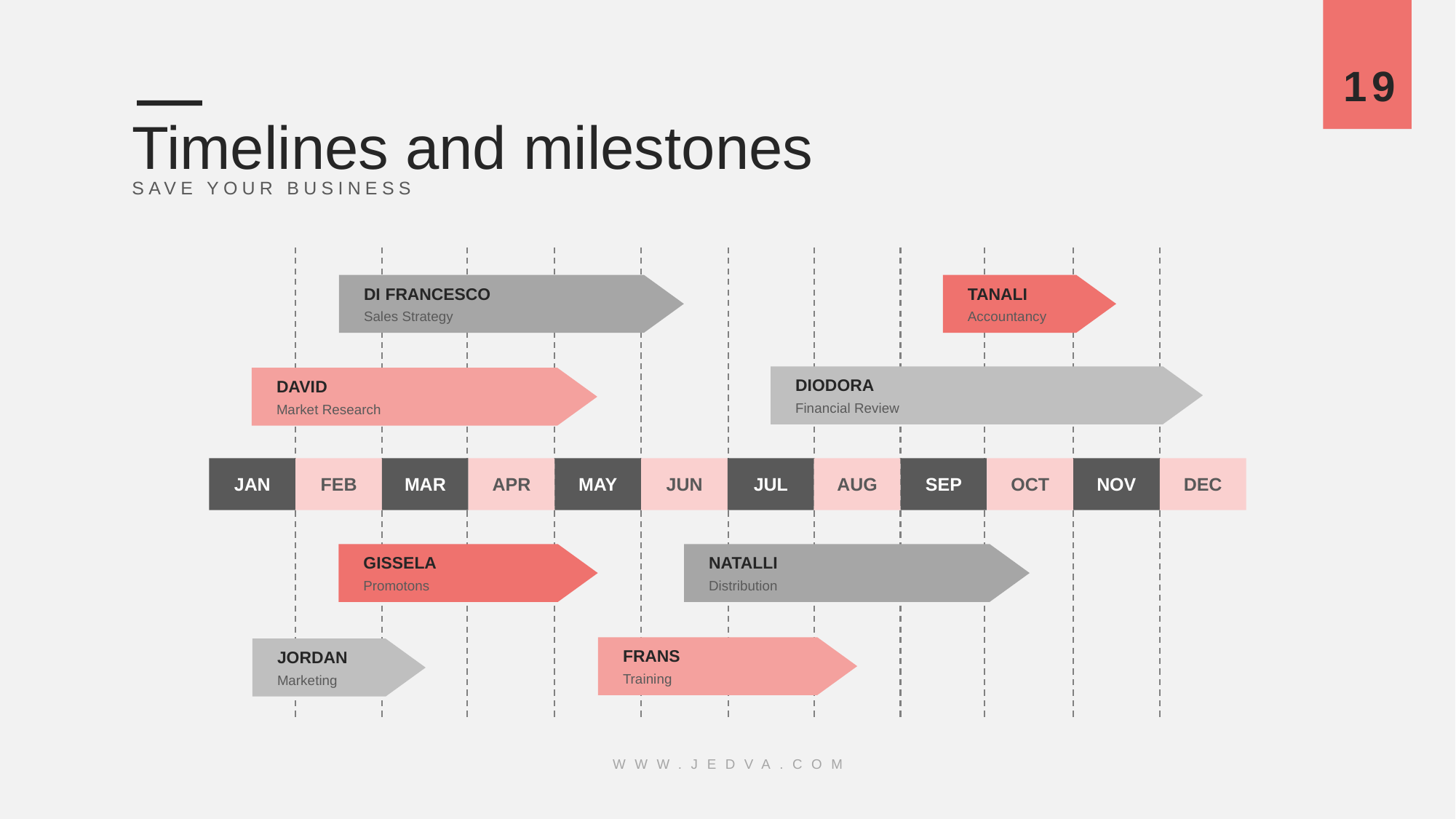

19

Timelines and milestones
SAVE YOUR BUSINESS

MAR

APR

MAY

JUN

SEP

OCT

NOV

DEC

JAN

FEB

JUL

AUG

DI FRANCESCO
Sales Strategy
TANALI
Accountancy

DIODORA
Financial Review
DAVID
Market Research

GISSELA
Promotons
NATALLI
Distribution

FRANS
Training
JORDAN
Marketing
WWW.JEDVA.COM